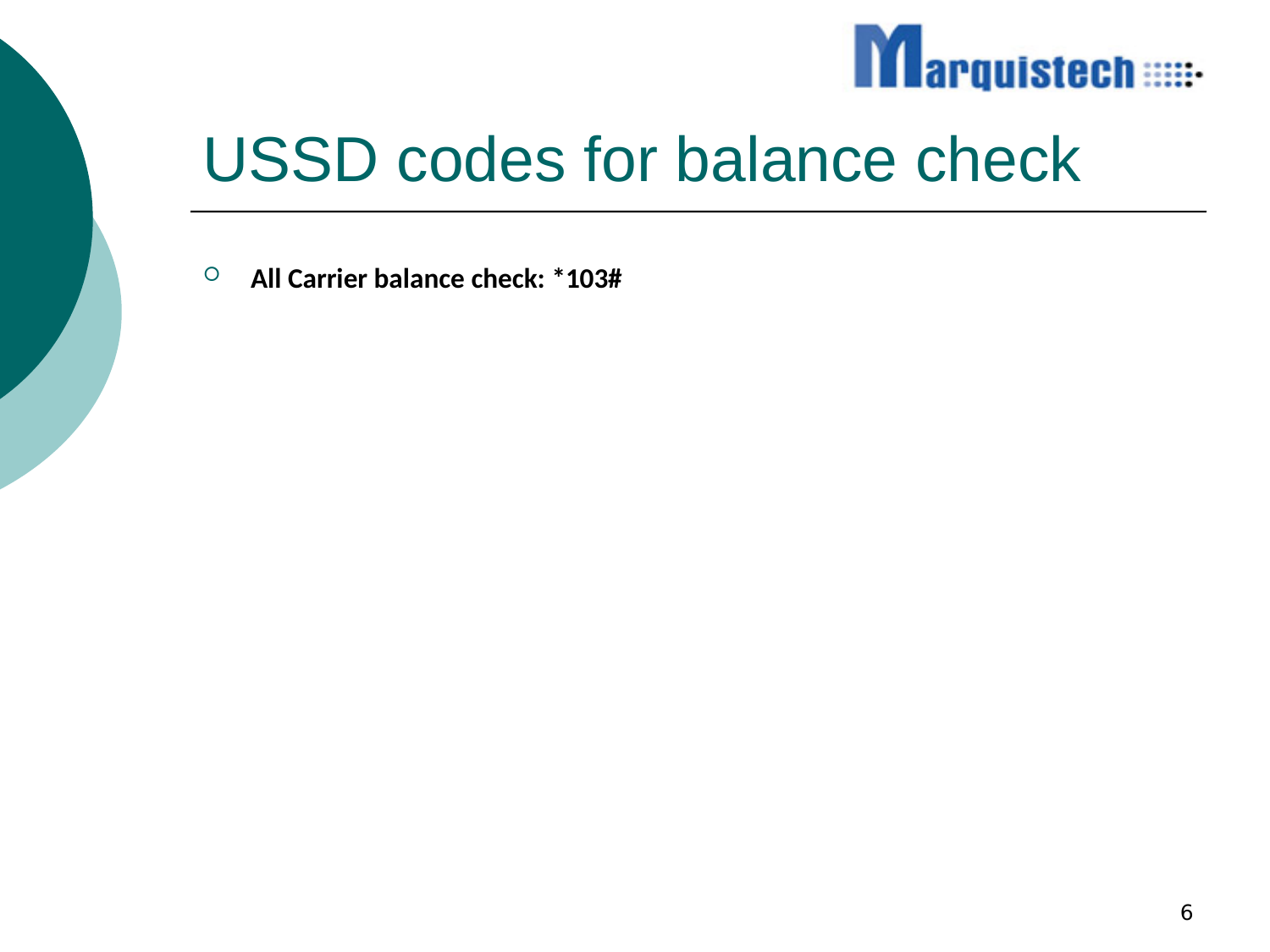

# USSD codes for balance check
All Carrier balance check: *103#

6